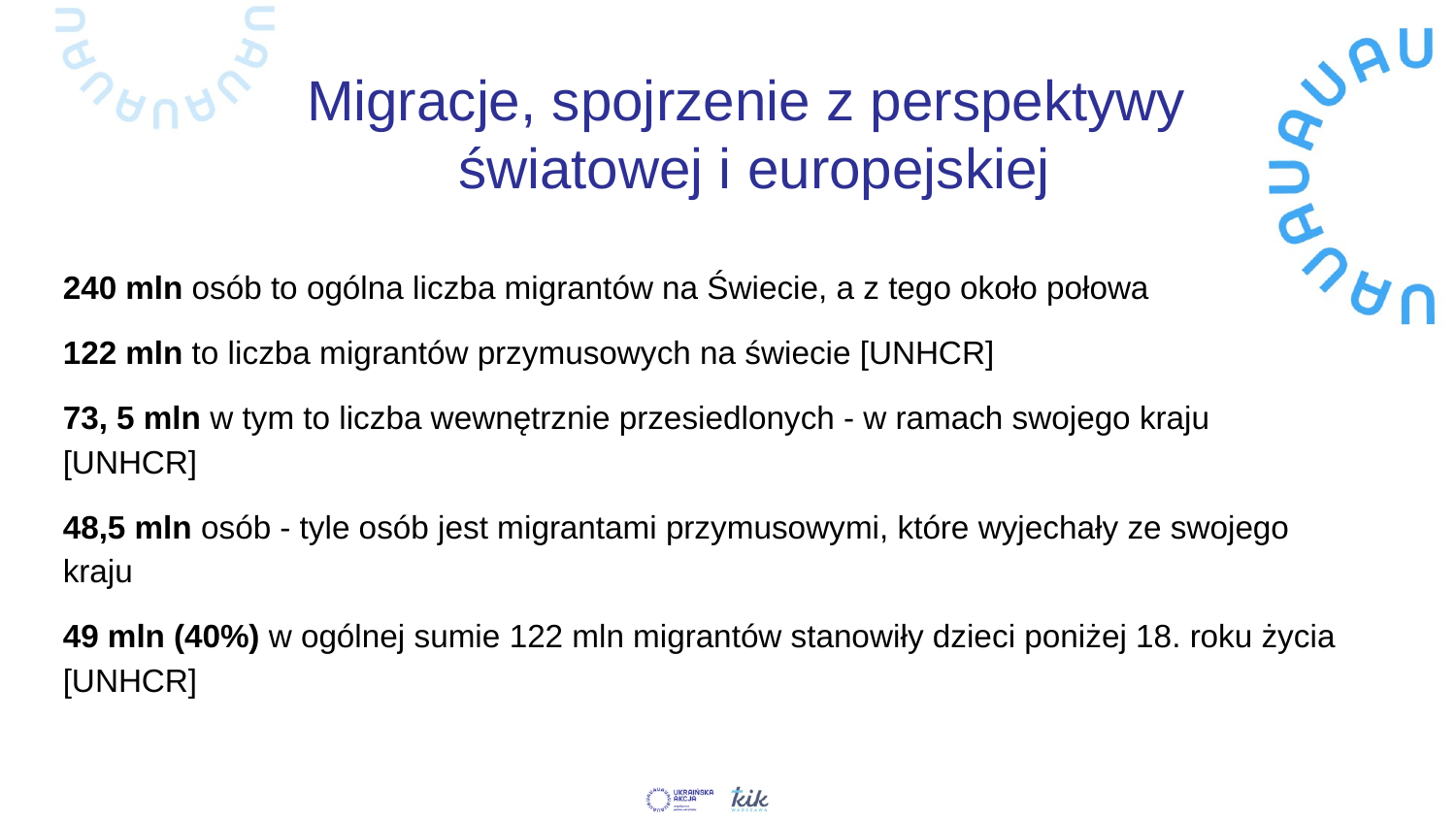

# Migracje, spojrzenie z perspektywy
światowej i europejskiej
240 mln osób to ogólna liczba migrantów na Świecie, a z tego około połowa
122 mln to liczba migrantów przymusowych na świecie [UNHCR]
73, 5 mln w tym to liczba wewnętrznie przesiedlonych - w ramach swojego kraju  [UNHCR]
48,5 mln osób - tyle osób jest migrantami przymusowymi, które wyjechały ze swojego kraju
49 mln (40%) w ogólnej sumie 122 mln migrantów stanowiły dzieci poniżej 18. roku życia [UNHCR]